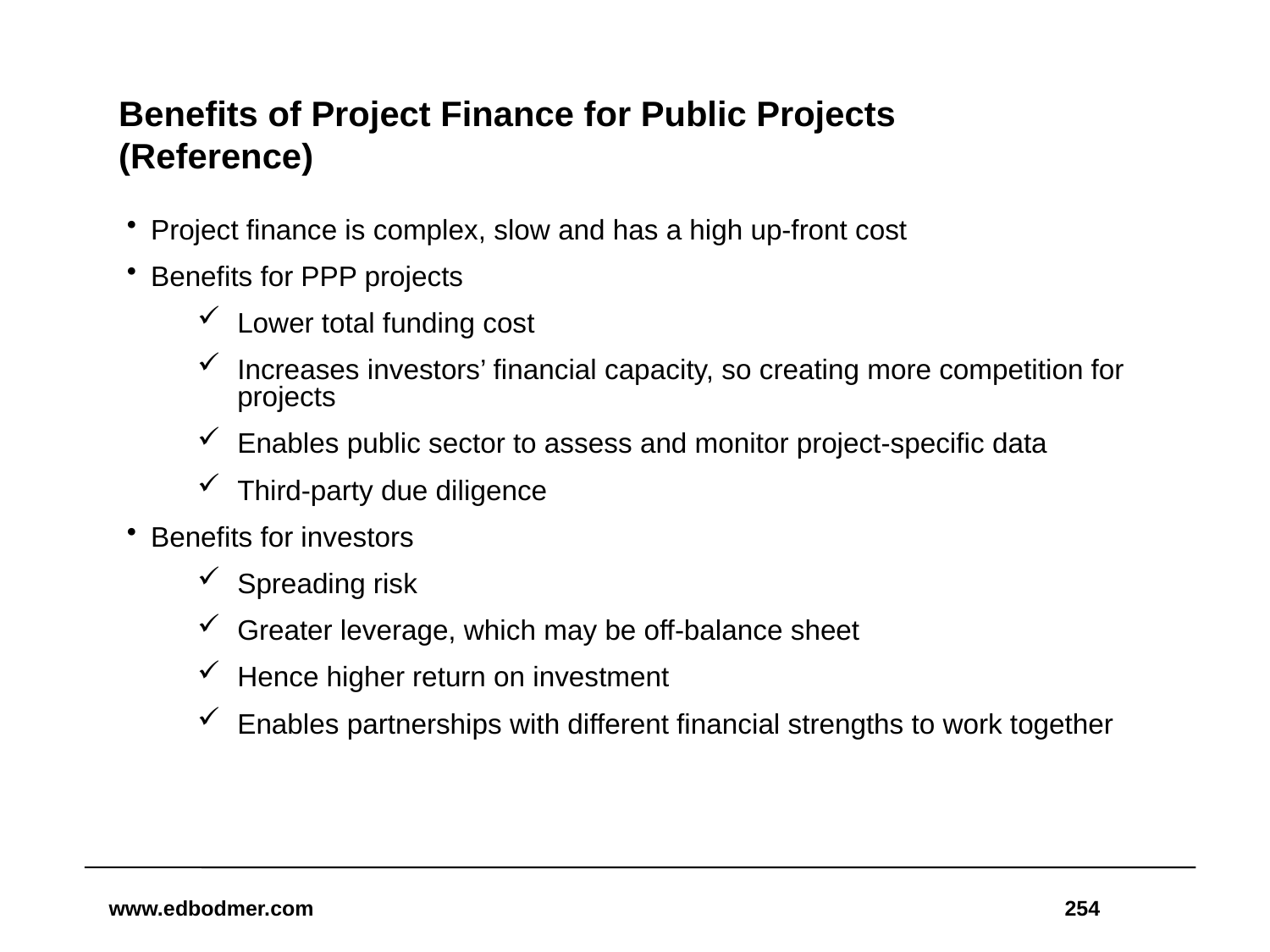

# Benefits of Project Finance for Public Projects (Reference)
Project finance is complex, slow and has a high up-front cost
Benefits for PPP projects
Lower total funding cost
Increases investors’ financial capacity, so creating more competition for projects
Enables public sector to assess and monitor project-specific data
Third-party due diligence
Benefits for investors
Spreading risk
Greater leverage, which may be off-balance sheet
Hence higher return on investment
Enables partnerships with different financial strengths to work together